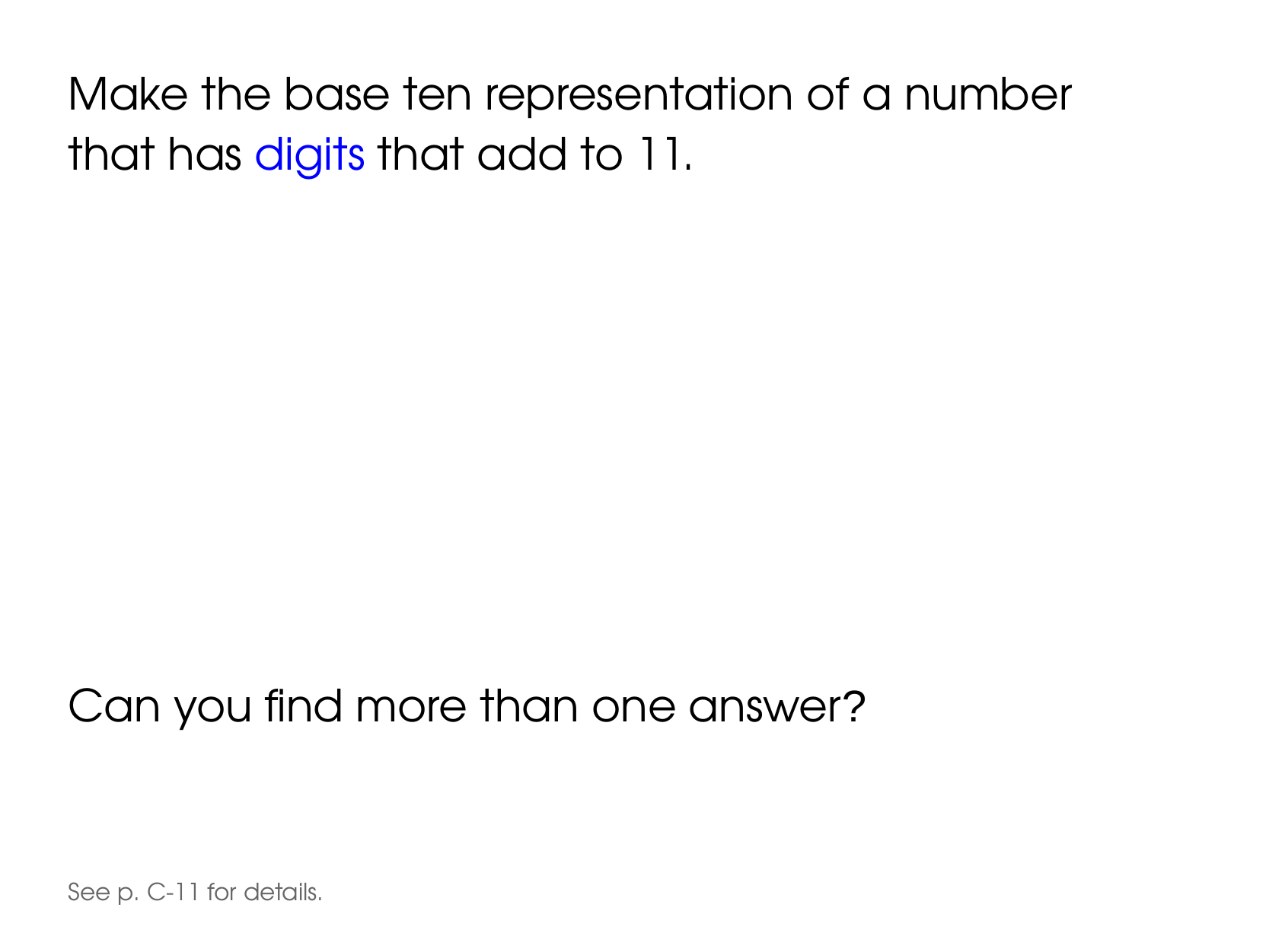

Make the base ten representation of a number that has digits that add to 11.
Can you find more than one answer?
See p. C-11 for details.